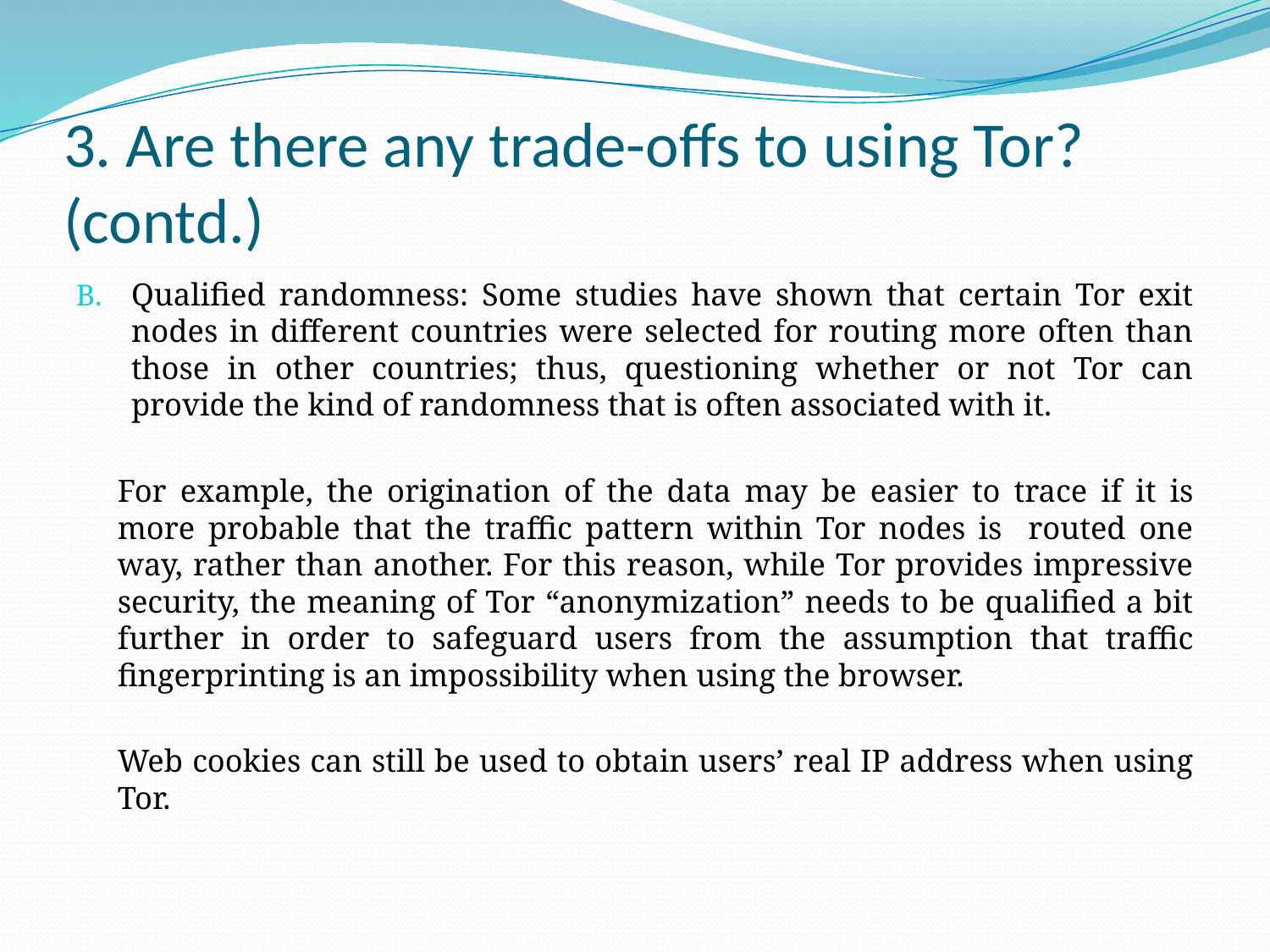

# 3. Are there any trade-offs to using Tor?  (contd.)
Qualified randomness: Some studies have shown that certain Tor exit nodes in different countries were selected for routing more often than those in other countries; thus, questioning whether or not Tor can provide the kind of randomness that is often associated with it.

For example, the origination of the data may be easier to trace if it is more probable that the traffic pattern within Tor nodes is  routed one way, rather than another. For this reason, while Tor provides impressive security, the meaning of Tor “anonymization” needs to be qualified a bit further in order to safeguard users from the assumption that traffic fingerprinting is an impossibility when using the browser.

Web cookies can still be used to obtain users’ real IP address when using Tor.